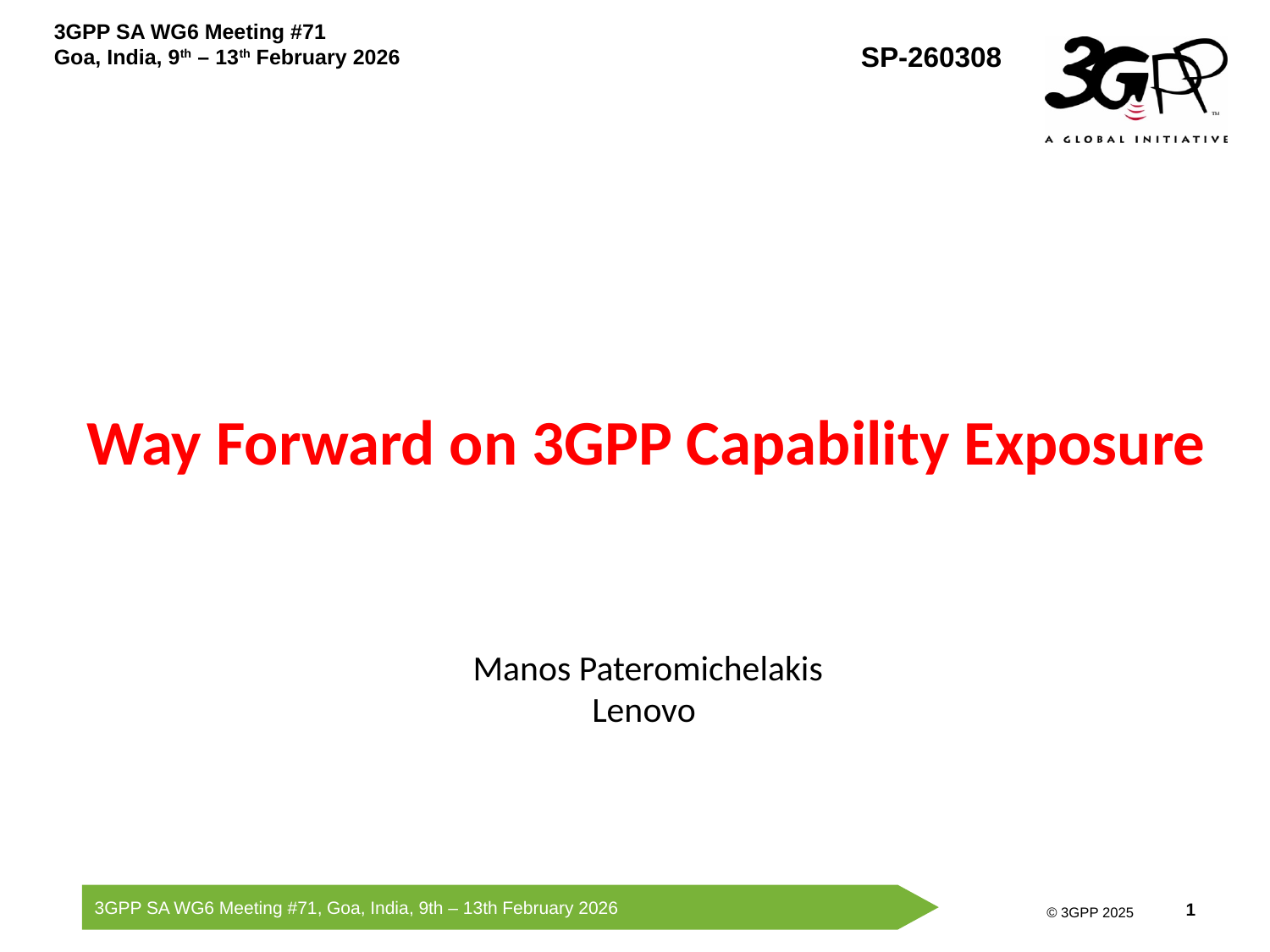

3GPP SA WG6 Meeting #71
Goa, India, 9th – 13th February 2026
SP-260308

# Way Forward on 3GPP Capability Exposure
Manos Pateromichelakis
Lenovo